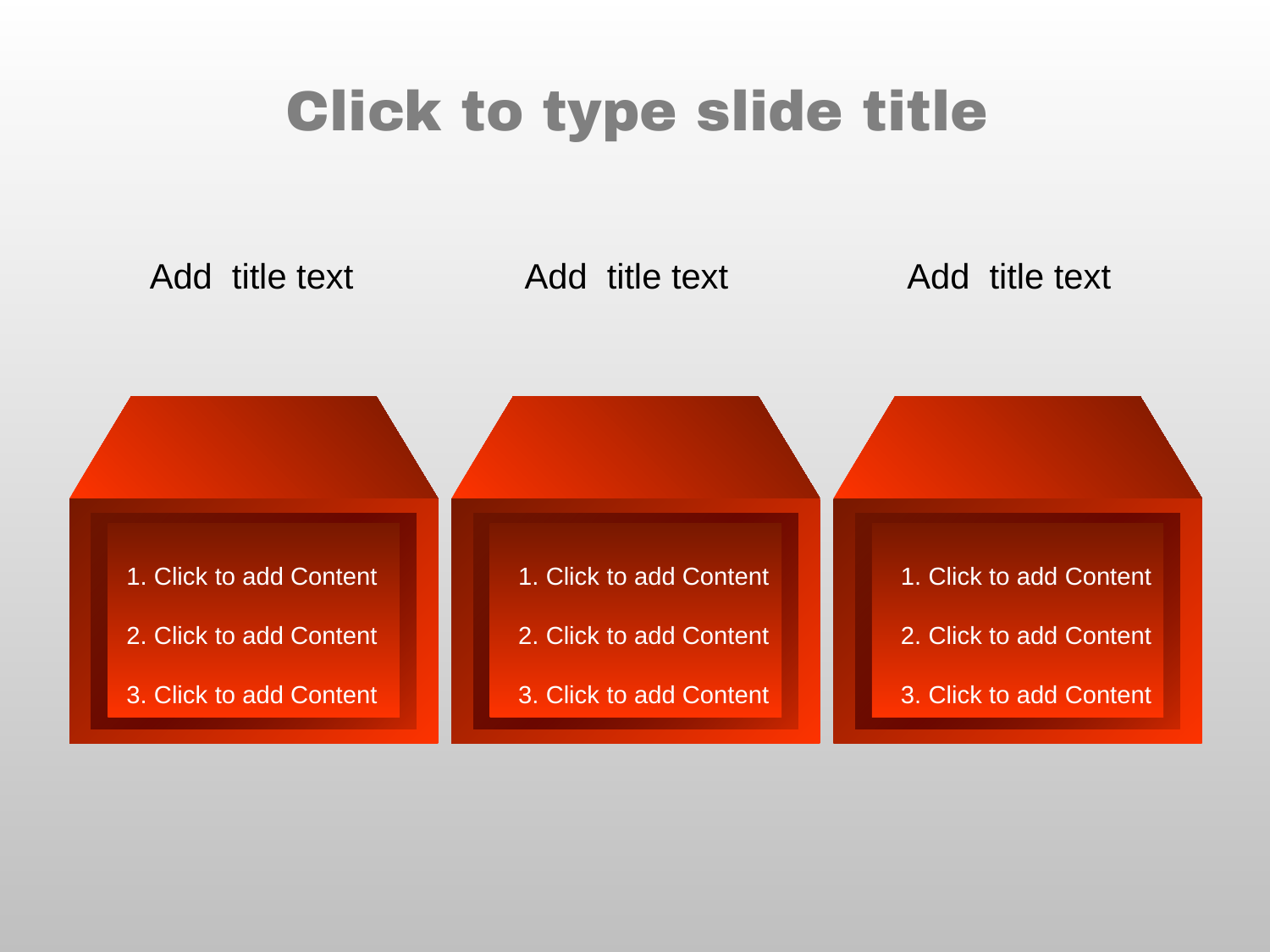

Click to type slide title
Add  title text
Add  title text
Add  title text

1. Click to add Content
2. Click to add Content
3. Click to add Content
1. Click to add Content
2. Click to add Content
3. Click to add Content
1. Click to add Content
2. Click to add Content
3. Click to add Content